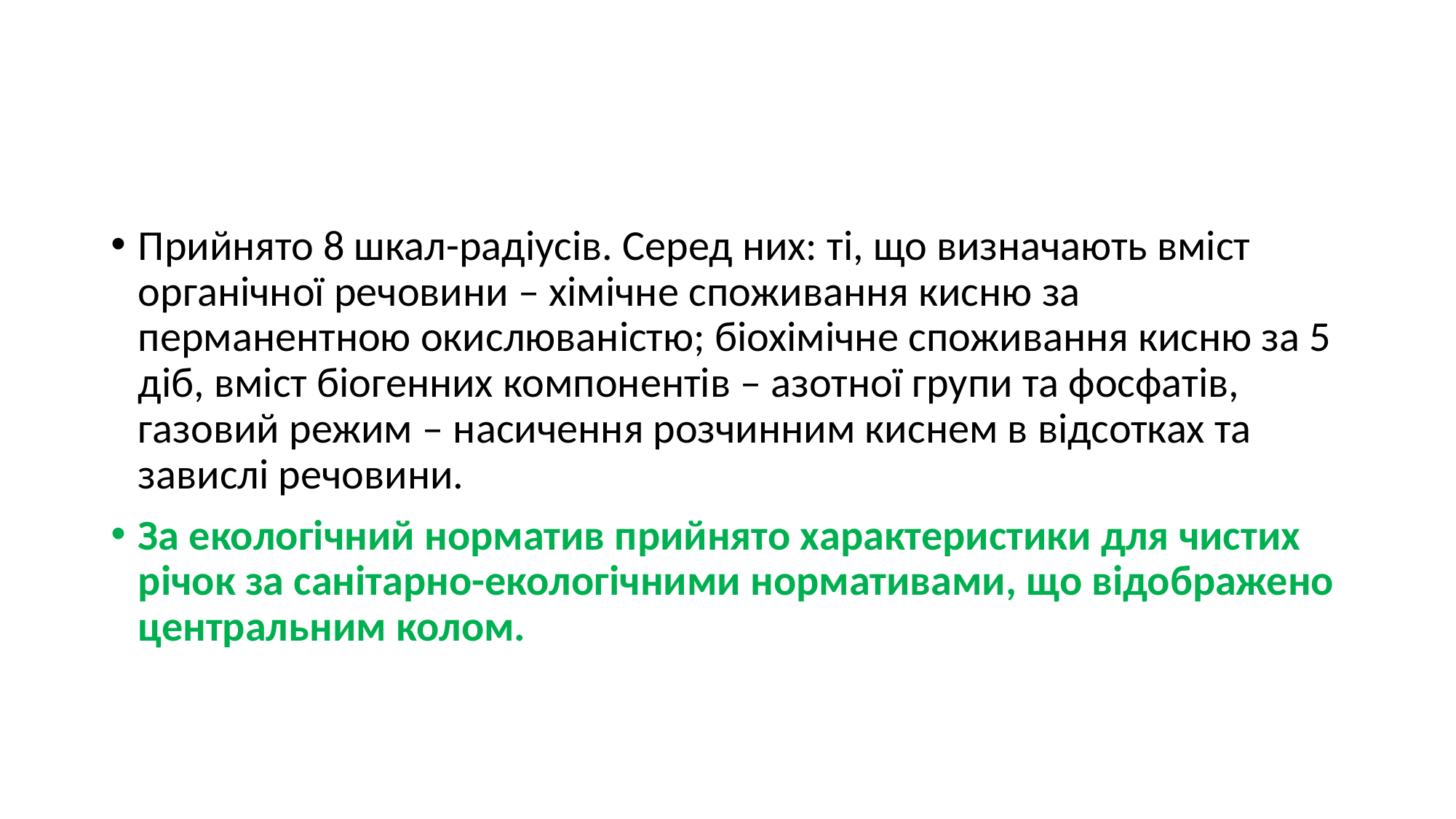

#
Прийнято 8 шкал-радіусів. Серед них: ті, що визначають вміст органічної речовини – хімічне споживання кисню за перманентною окислюваністю; біохімічне споживання кисню за 5 діб, вміст біогенних компонентів – азотної групи та фосфатів, газовий режим – насичення розчинним киснем в відсотках та завислі речовини.
За екологічний норматив прийнято характеристики для чистих річок за санітарно-екологічними нормативами, що відображено центральним колом.